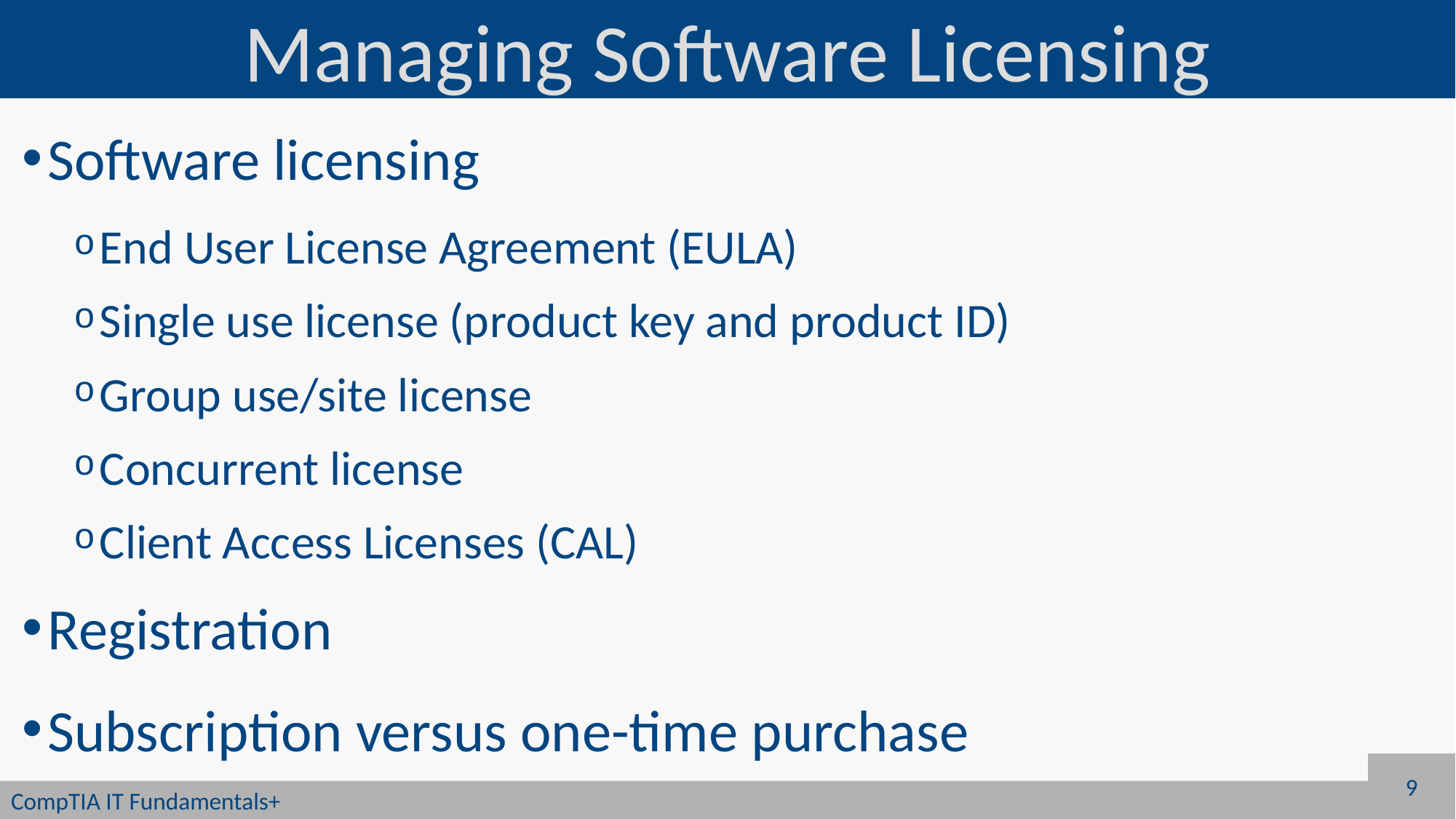

# Managing Software Licensing
Software licensing
End User License Agreement (EULA)
Single use license (product key and product ID)
Group use/site license
Concurrent license
Client Access Licenses (CAL)
Registration
Subscription versus one-time purchase
9
CompTIA IT Fundamentals+